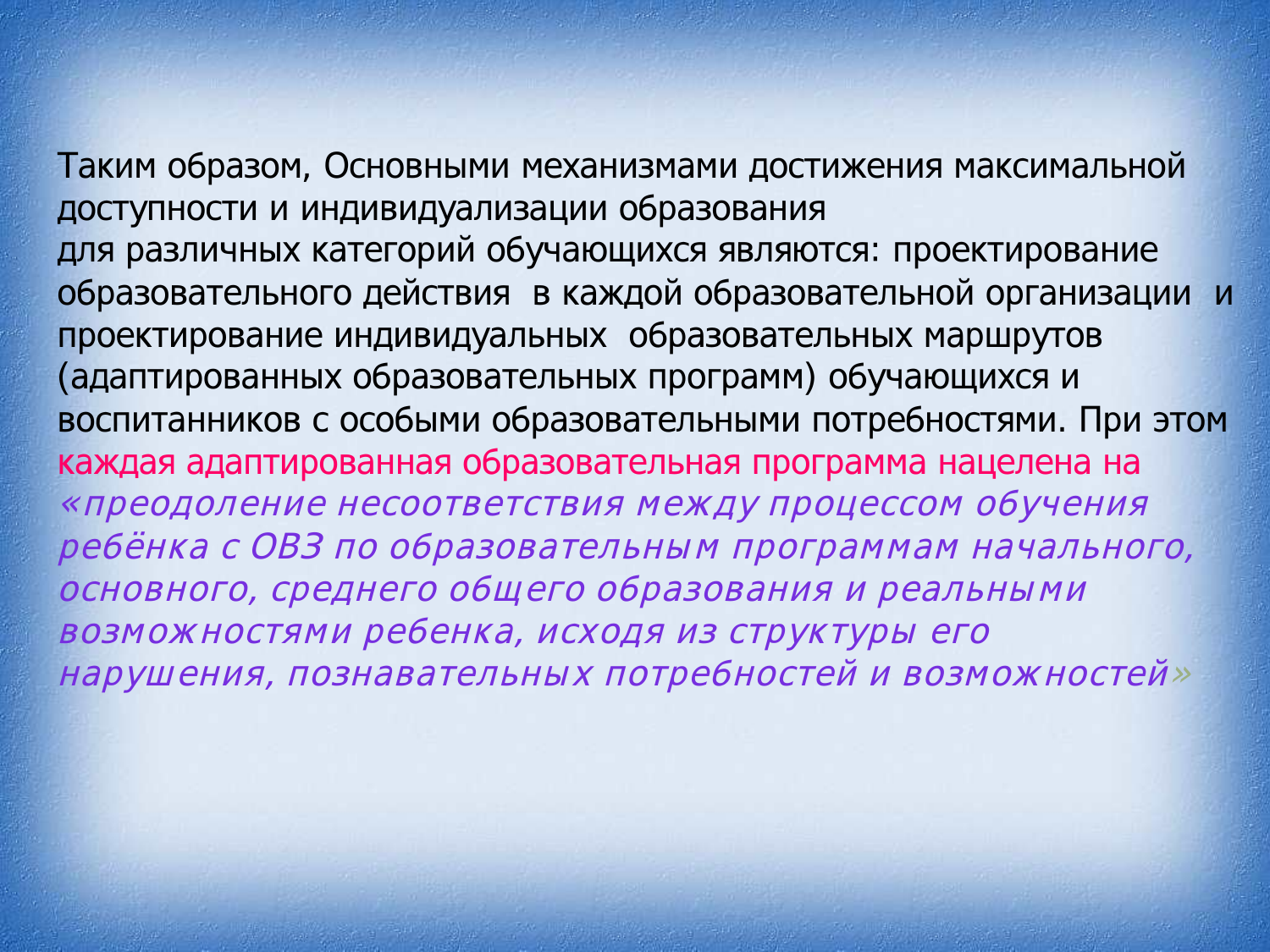

Таким образом, Основными механизмами достижения максимальной доступности и индивидуализации образования
для различных категорий обучающихся являются: проектирование образовательного действия  в каждой образовательной организации  и проектирование индивидуальных  образовательных маршрутов (адаптированных образовательных программ) обучающихся и воспитанников с особыми образовательными потребностями. При этом каждая адаптированная образовательная программа нацелена на «преодоление несоответствия между процессом обучения ребёнка с ОВЗ по образовательным программам начального, основного, среднего общего образования и реальными возможностями ребенка, исходя из структуры его
нарушения, познавательных потребностей и возможностей»